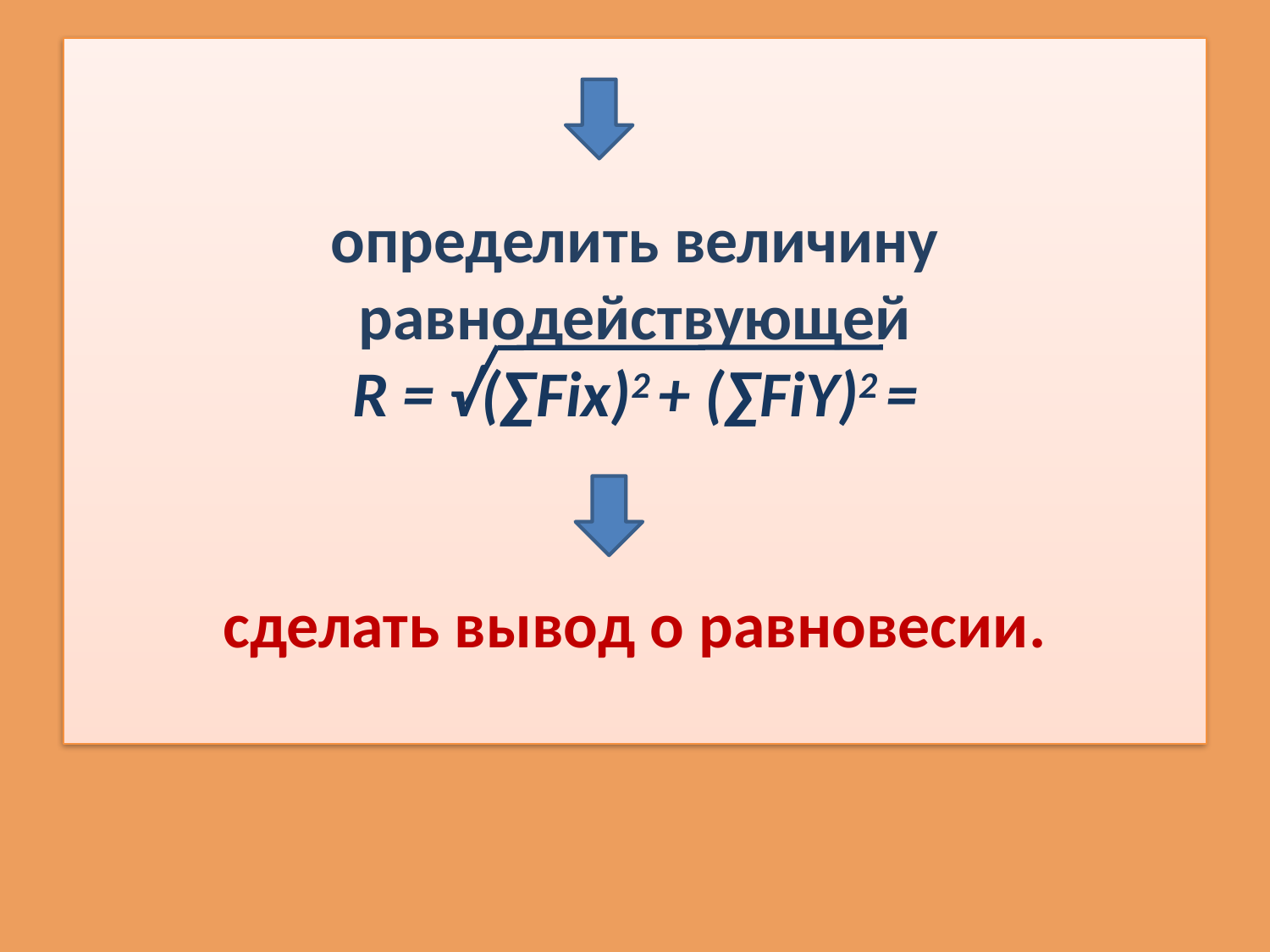

# определить величину равнодействующей R = √(∑Fiх)2 + (∑FiΥ)2 = сделать вывод о равновесии.